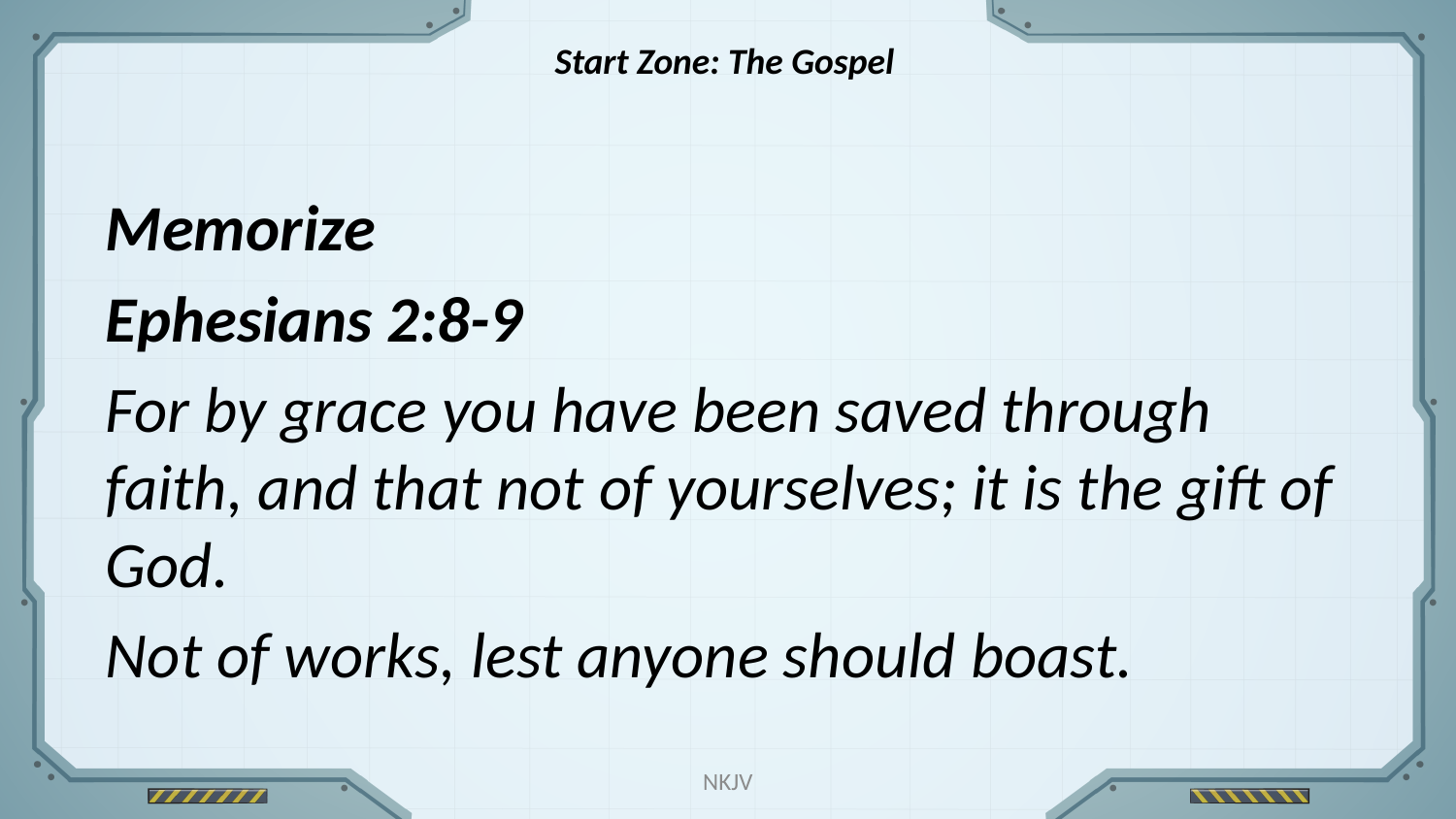

Start Zone: The Gospel
Memorize
Ephesians 2:8-9
For by grace you have been saved through faith, and that not of yourselves; it is the gift of God.
Not of works, lest anyone should boast.
NKJV